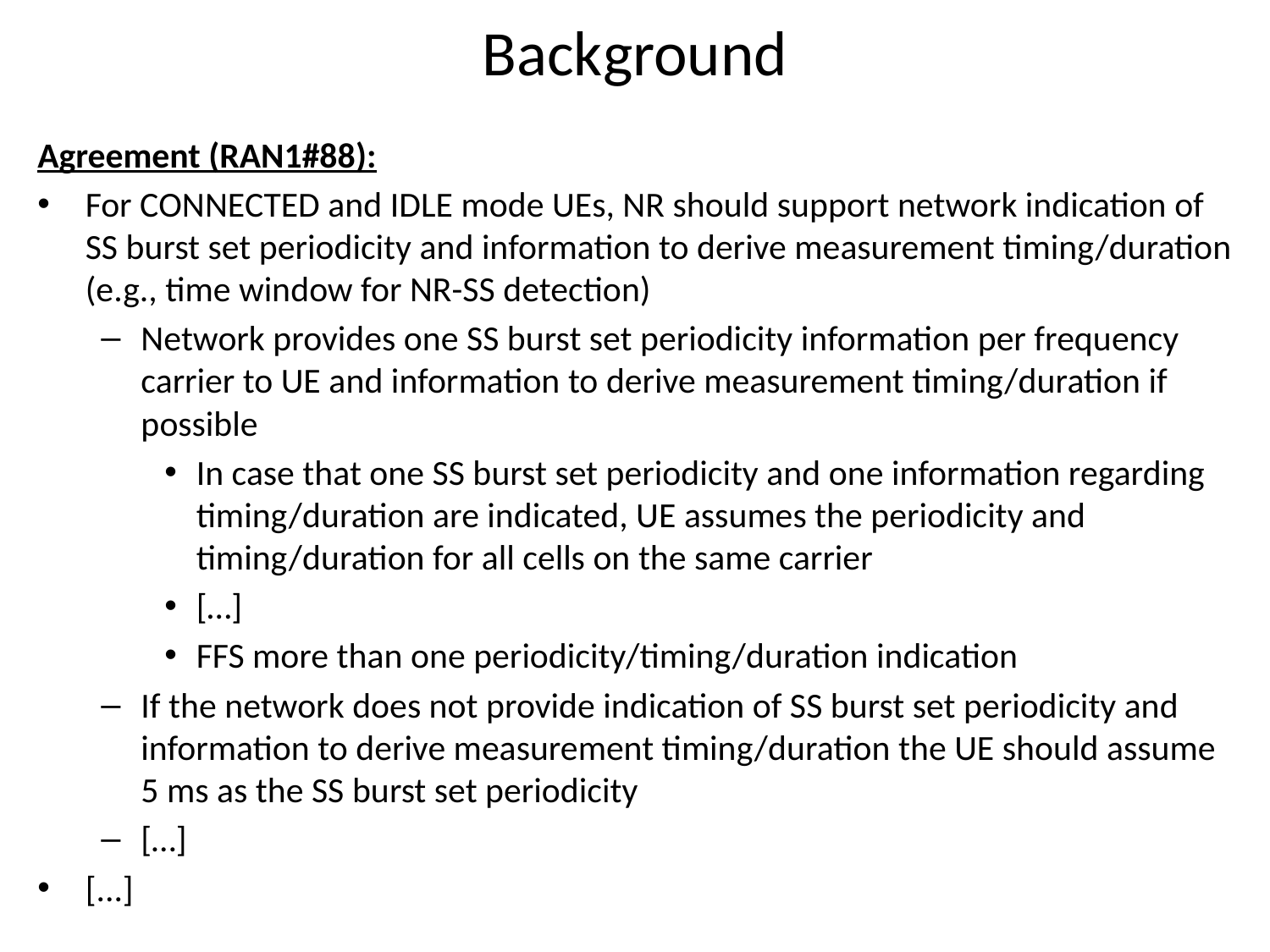

# Background
Agreement (RAN1#88):
For CONNECTED and IDLE mode UEs, NR should support network indication of SS burst set periodicity and information to derive measurement timing/duration (e.g., time window for NR-SS detection)
Network provides one SS burst set periodicity information per frequency carrier to UE and information to derive measurement timing/duration if possible
In case that one SS burst set periodicity and one information regarding timing/duration are indicated, UE assumes the periodicity and timing/duration for all cells on the same carrier
[…]
FFS more than one periodicity/timing/duration indication
If the network does not provide indication of SS burst set periodicity and information to derive measurement timing/duration the UE should assume 5 ms as the SS burst set periodicity
[…]
[...]